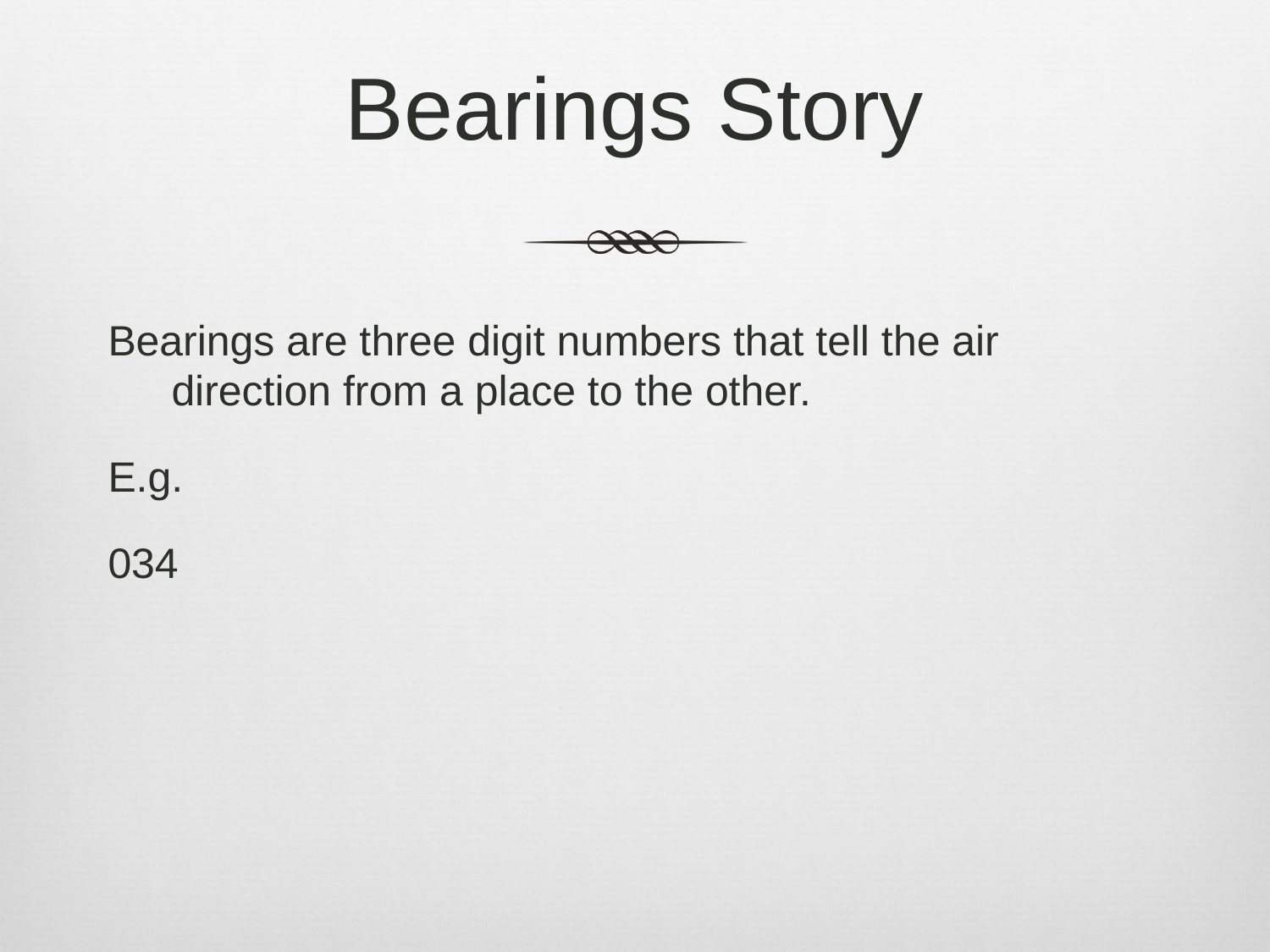

# Bearings Story
Bearings are three digit numbers that tell the air direction from a place to the other.
E.g.
034